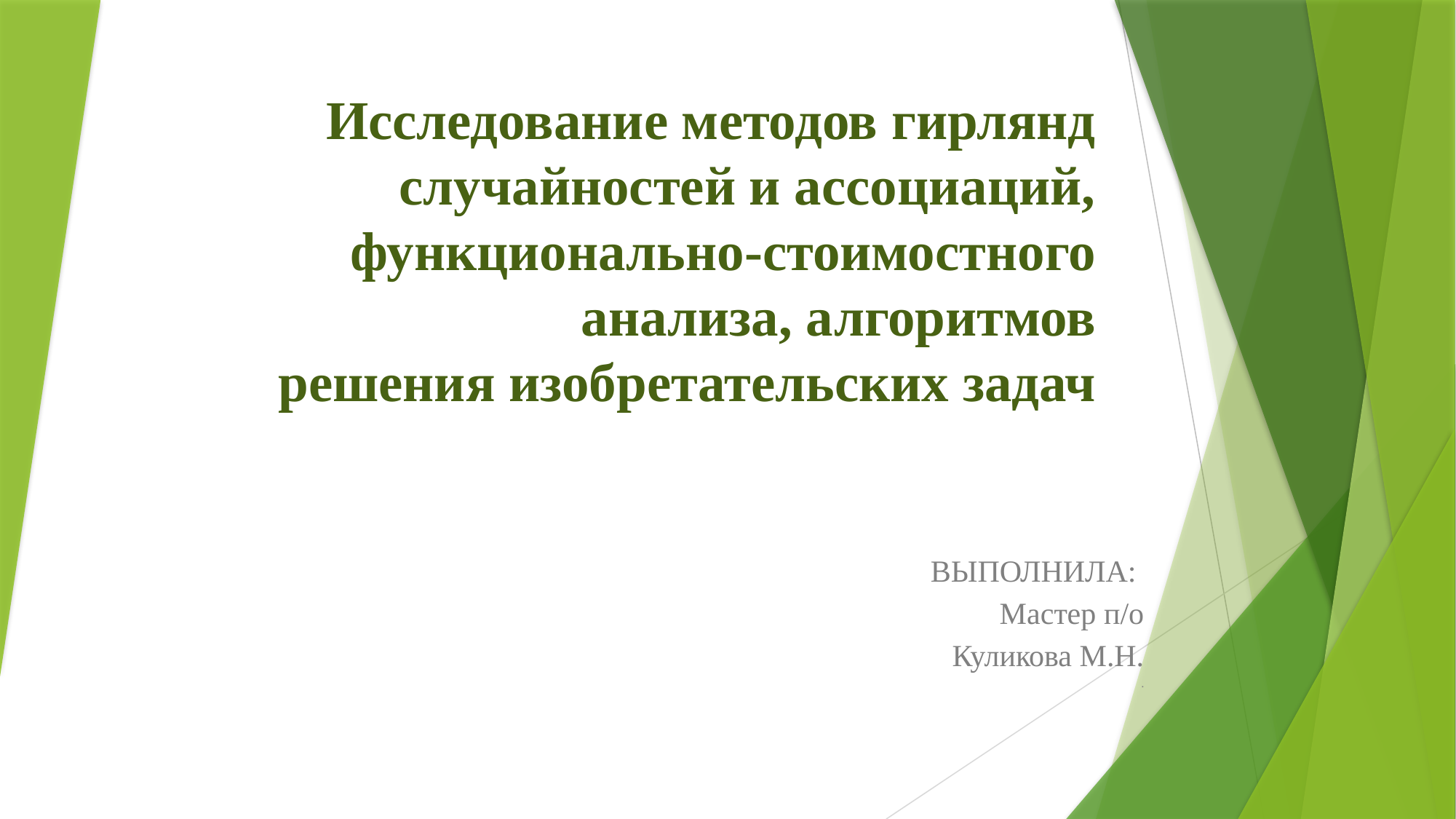

# Исследование методов гирлянд случайностей и ассоциаций, функционально-стоимостного анализа, алгоритмов решения изобретательских задач
ВЫПОЛНИЛА:
Мастер п/о
Куликова М.Н.
.